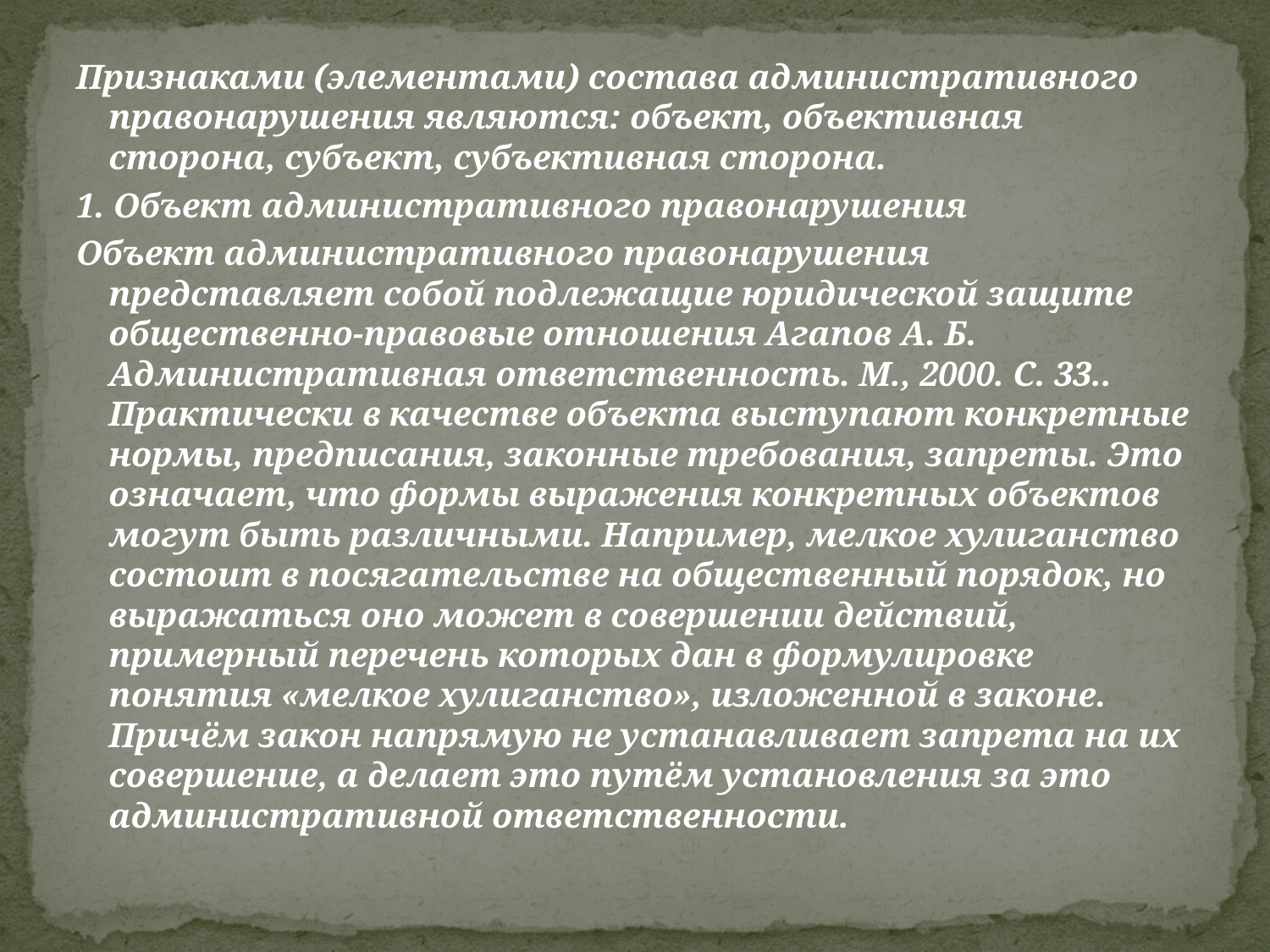

Признаками (элементами) состава административного правонарушения являются: объект, объективная сторона, субъект, субъективная сторона.
1. Объект административного правонарушения
Объект административного правонарушения представляет собой подлежащие юридической защите общественно-правовые отношения Агапов А. Б. Административная ответственность. М., 2000. С. 33.. Практически в качестве объекта выступают конкретные нормы, предписания, законные требования, запреты. Это означает, что формы выражения конкретных объектов могут быть различными. Например, мелкое хулиганство состоит в посягательстве на общественный порядок, но выражаться оно может в совершении действий, примерный перечень которых дан в формулировке понятия «мелкое хулиганство», изложенной в законе. Причём закон напрямую не устанавливает запрета на их совершение, а делает это путём установления за это административной ответственности.